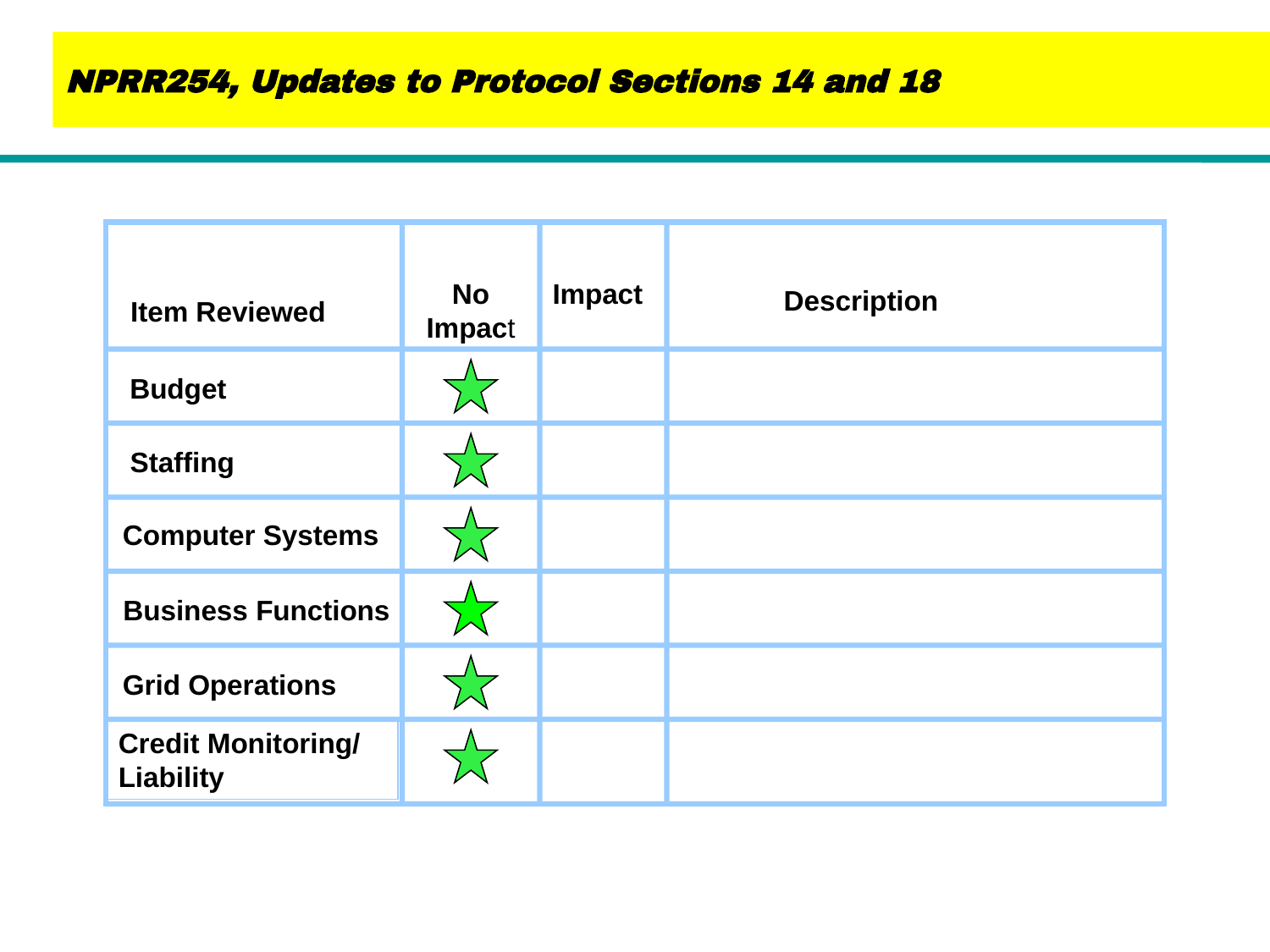

NPRR254, Updates to Protocol Sections 14 and 18

No
Impact
Impact
Description
Item Reviewed

Budget

Staffing

Computer Systems

Business Functions

Grid Operations

Credit Monitoring/
Liability